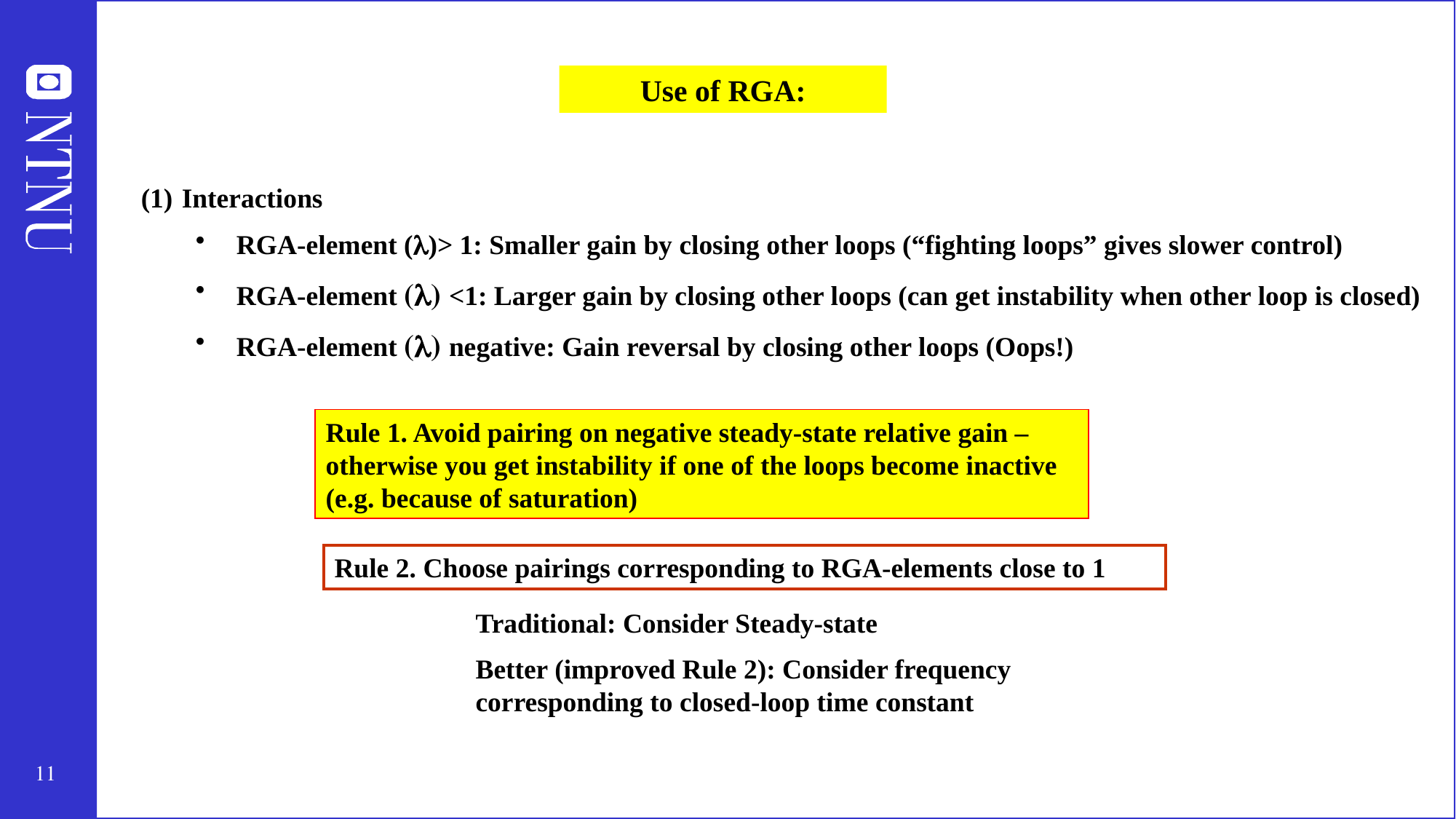

Use of RGA:
Interactions
RGA-element (λ)> 1: Smaller gain by closing other loops (“fighting loops” gives slower control)
RGA-element (λ) <1: Larger gain by closing other loops (can get instability when other loop is closed)
RGA-element (λ) negative: Gain reversal by closing other loops (Oops!)

Rule 1. Avoid pairing on negative steady-state relative gain – otherwise you get instability if one of the loops become inactive (e.g. because of saturation)
Rule 2. Choose pairings corresponding to RGA-elements close to 1
Traditional: Consider Steady-state
Better (improved Rule 2): Consider frequency corresponding to closed-loop time constant